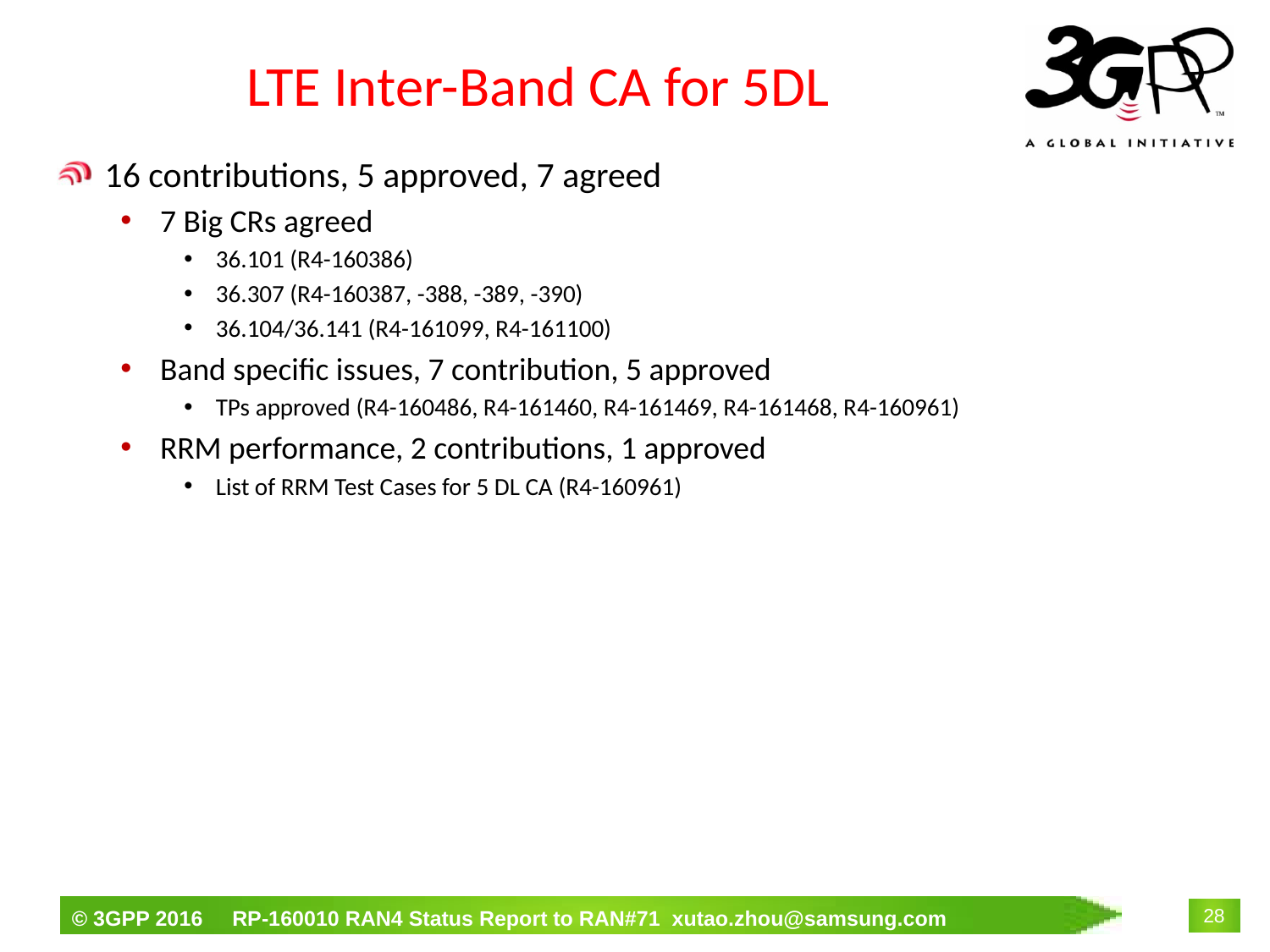

# LTE Inter-Band CA for 5DL
16 contributions, 5 approved, 7 agreed
7 Big CRs agreed
36.101 (R4-160386)
36.307 (R4-160387, -388, -389, -390)
36.104/36.141 (R4-161099, R4-161100)
Band specific issues, 7 contribution, 5 approved
TPs approved (R4-160486, R4-161460, R4-161469, R4-161468, R4-160961)
RRM performance, 2 contributions, 1 approved
List of RRM Test Cases for 5 DL CA (R4-160961)